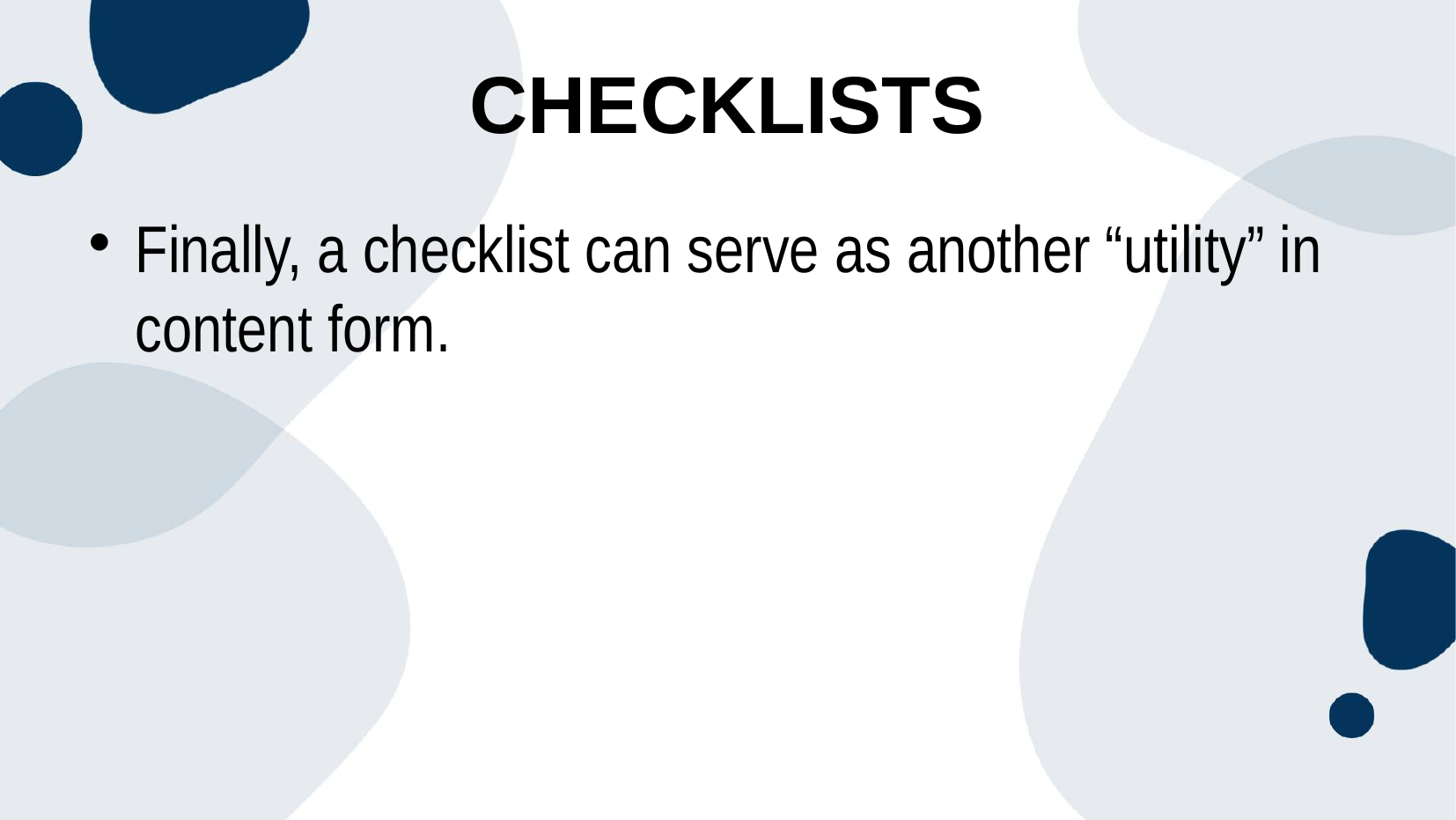

Checklists
Finally, a checklist can serve as another “utility” in content form.